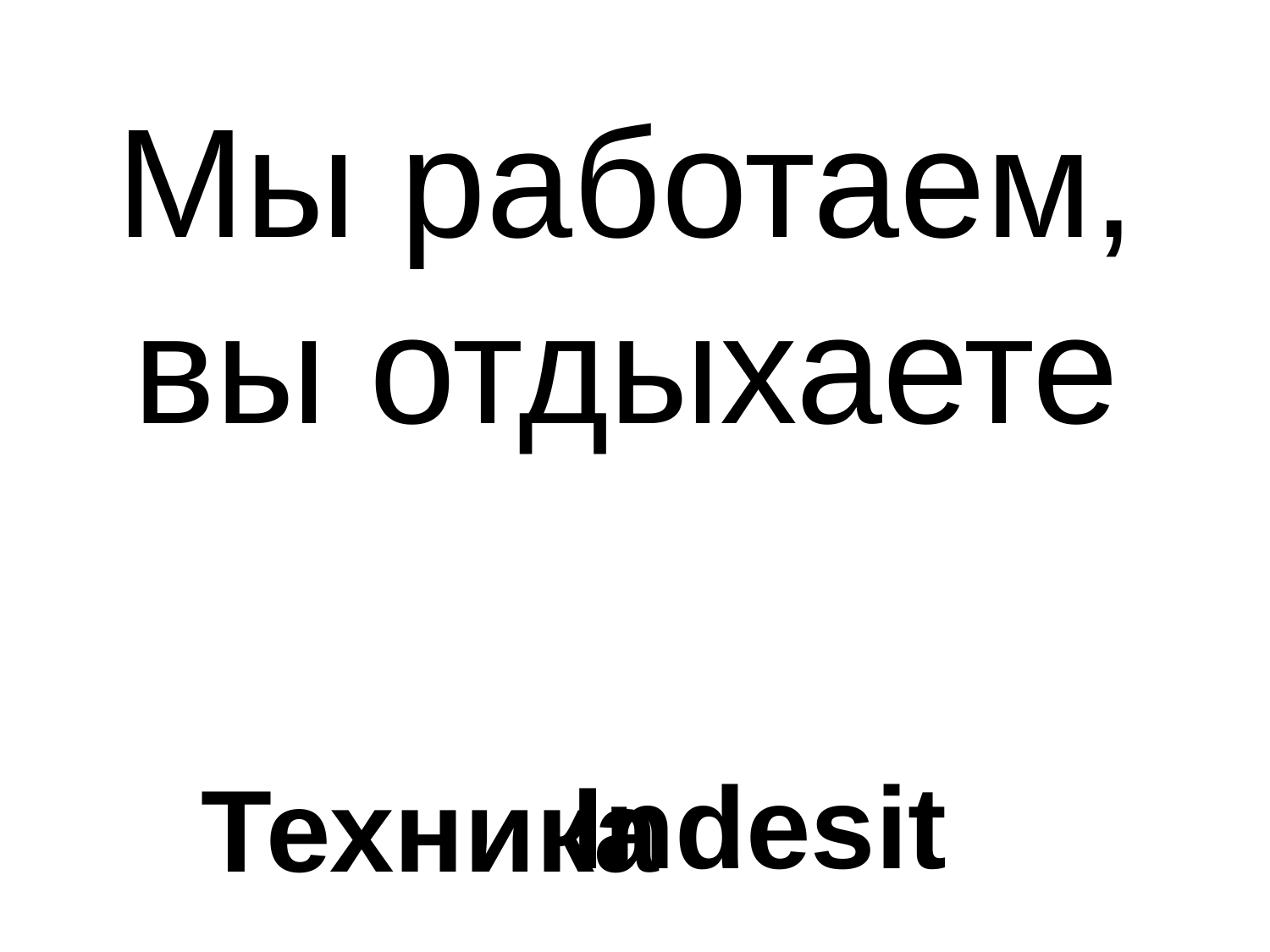

Мы работаем, вы отдыхаете
# Техника
Indesit